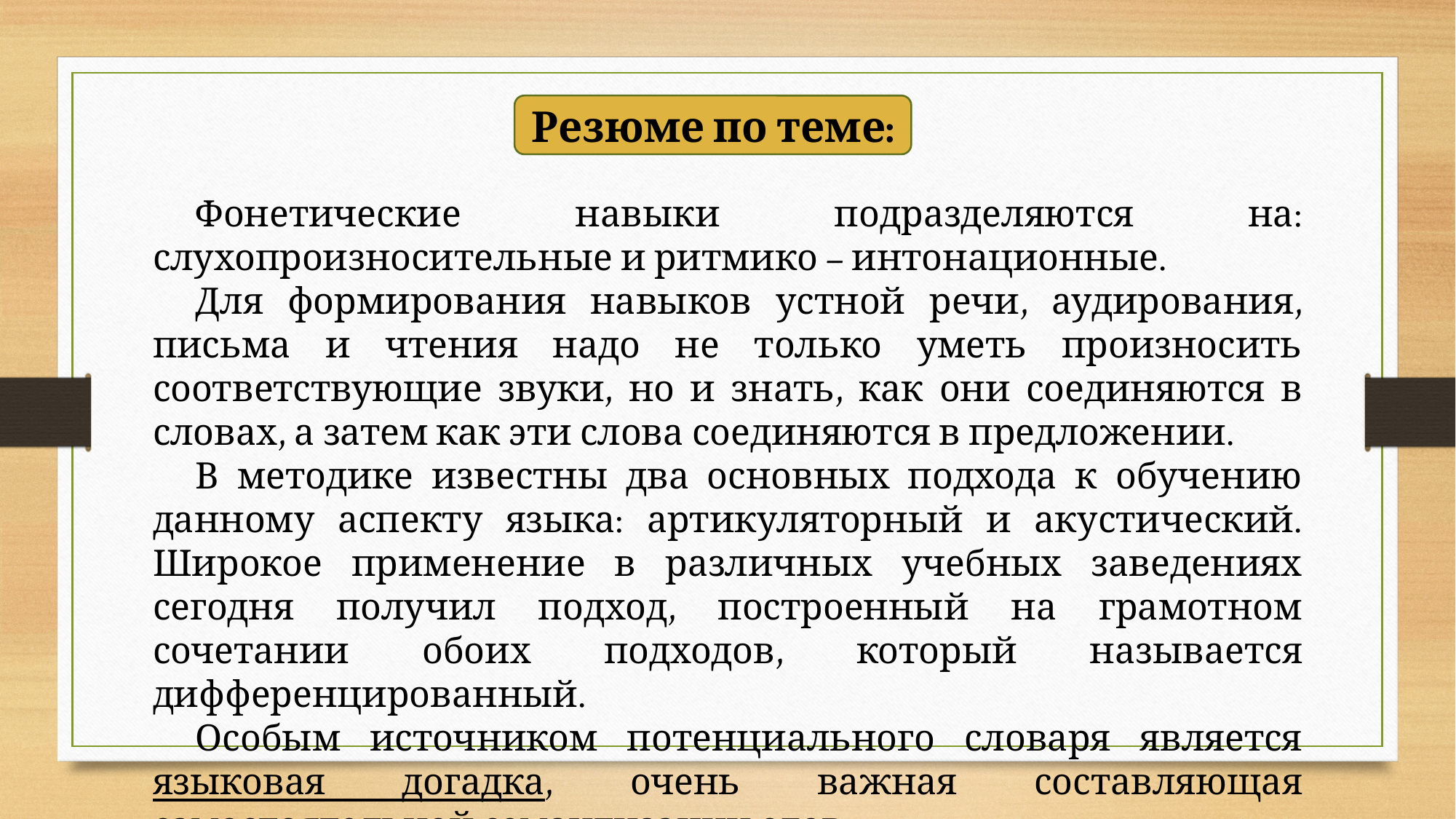

Резюме по теме:

Фонетические навыки подразделяются на: слухопроизносительные и ритмико – интонационные.
Для формирования навыков устной речи, аудирования, письма и чтения надо не только уметь произносить соответствующие звуки, но и знать, как они соединяются в словах, а затем как эти слова соединяются в предложении.
В методике известны два основных подхода к обучению данному аспекту языка: артикуляторный и акустический. Широкое применение в различных учебных заведениях сегодня получил подход, построенный на грамотном сочетании обоих подходов, который называется дифференцированный.
Особым источником потенциального словаря является языковая догадка, очень важная составляющая самостоятельной семантизации слов